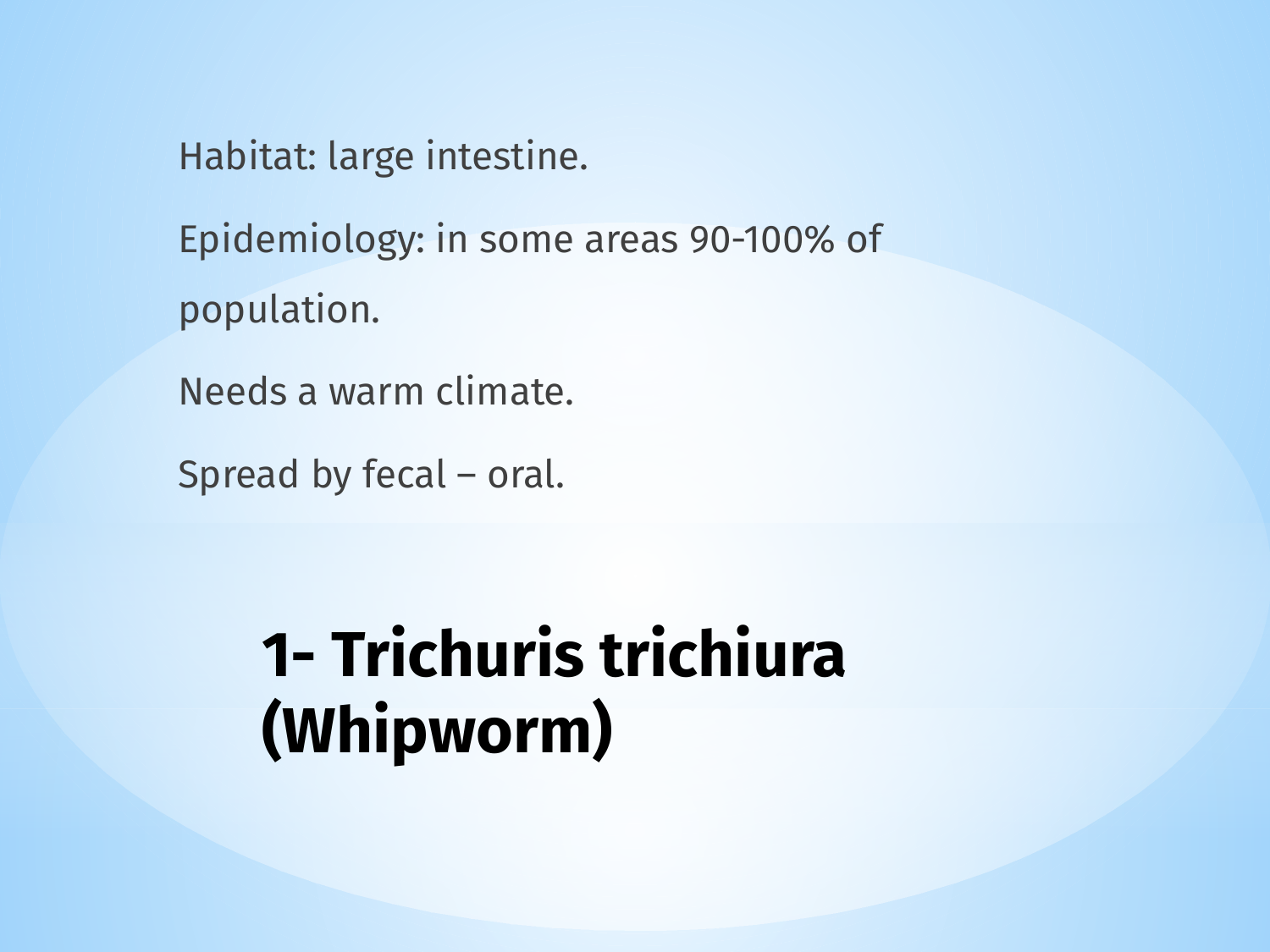

Habitat: large intestine.
Epidemiology: in some areas 90-100% of population.
Needs a warm climate.
Spread by fecal – oral.

# 1- Trichuris trichiura (Whipworm)